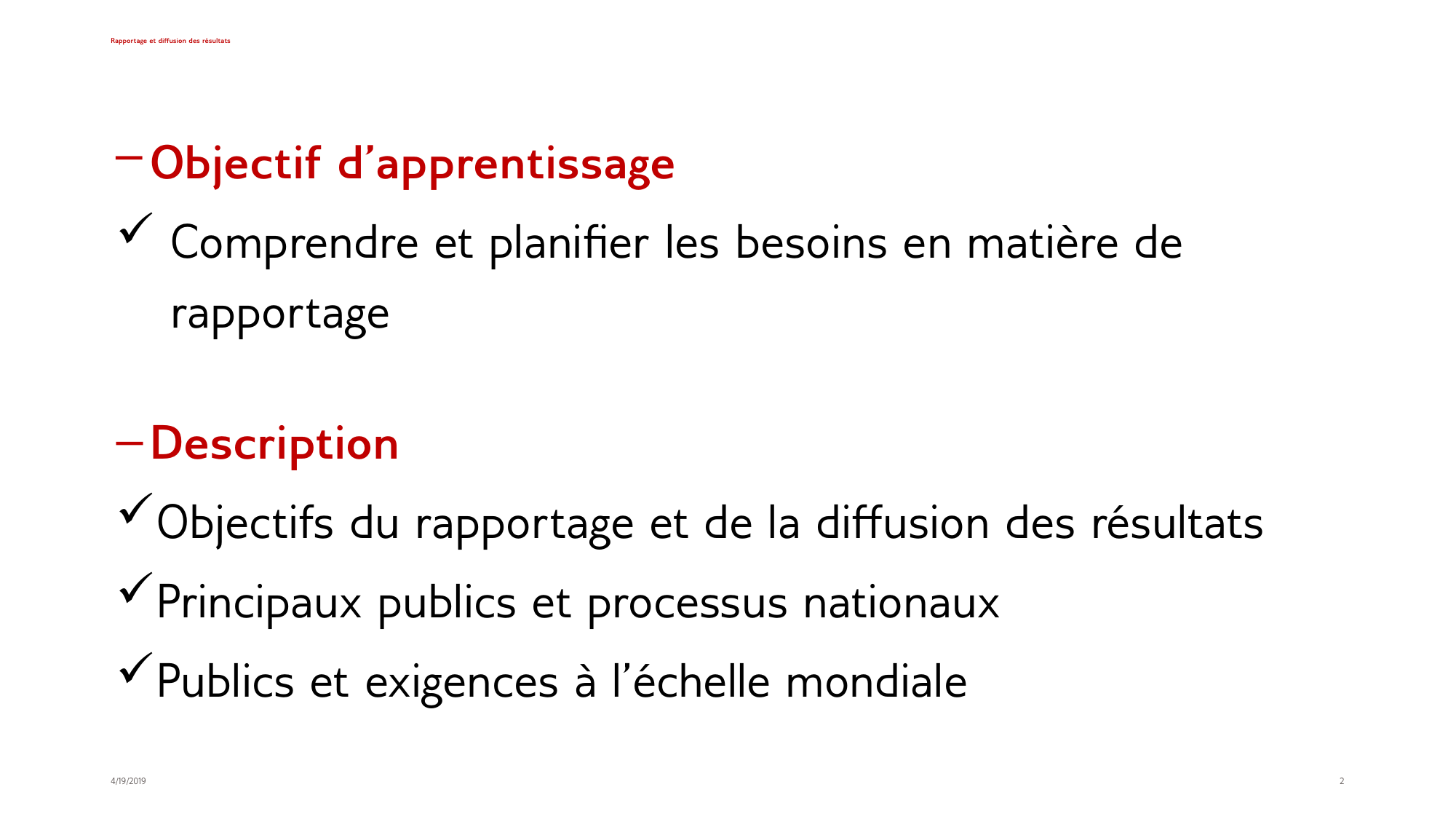

# Rapportage et diffusion des résultats
Objectif d’apprentissage
Comprendre et planifier les besoins en matière de rapportage

Description
Objectifs du rapportage et de la diffusion des résultats
Principaux publics et processus nationaux
Publics et exigences à l’échelle mondiale

4/19/2019
2